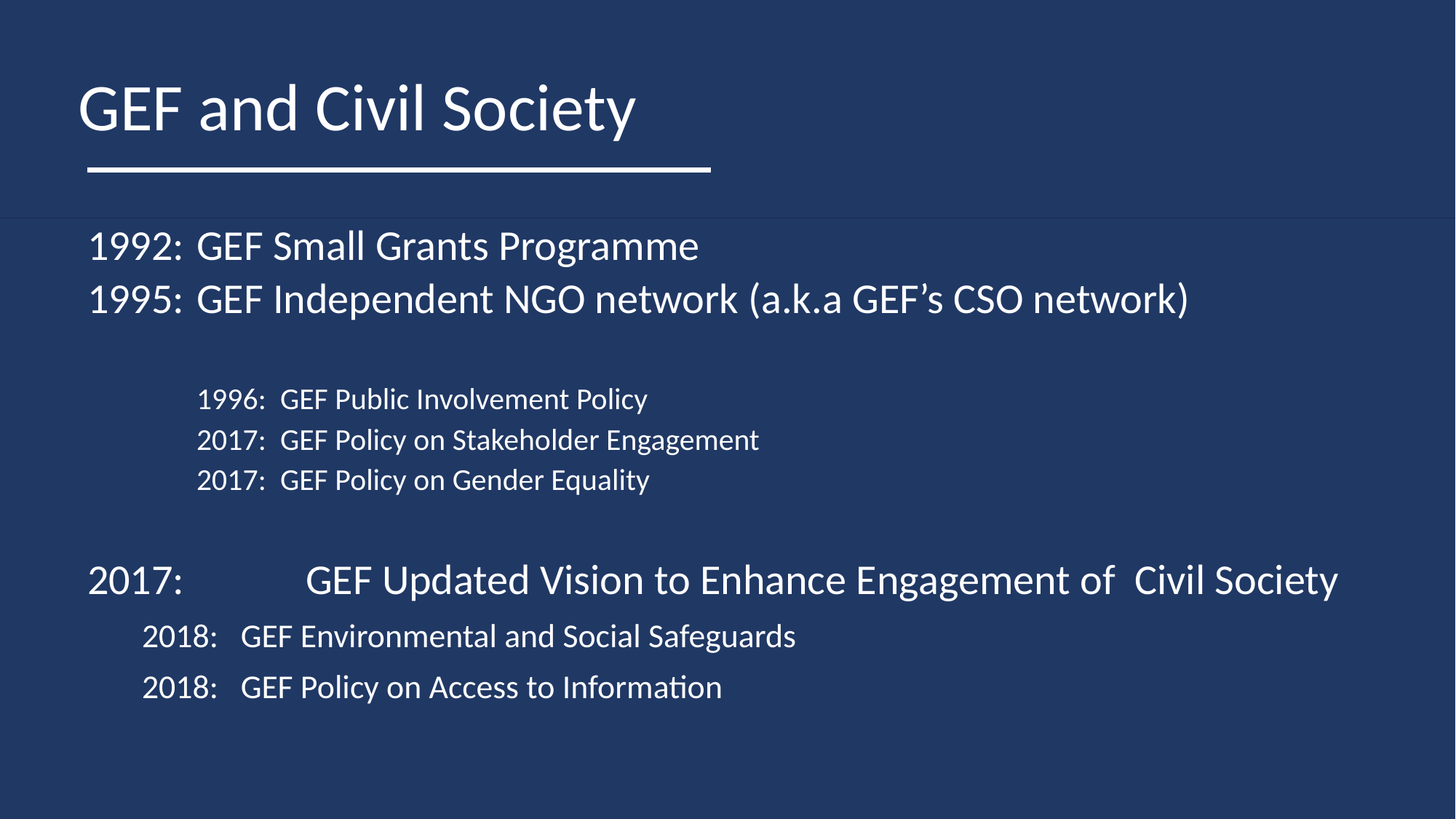

# GEF and Civil Society
1992: 	GEF Small Grants Programme
1995:	GEF Independent NGO network (a.k.a GEF’s CSO network)

	1996:  GEF Public Involvement Policy
	2017:  GEF Policy on Stakeholder Engagement
	2017:  GEF Policy on Gender Equality

2017:  	GEF Updated Vision to Enhance Engagement of  Civil Society
	2018:   GEF Environmental and Social Safeguards
	2018:   GEF Policy on Access to Information